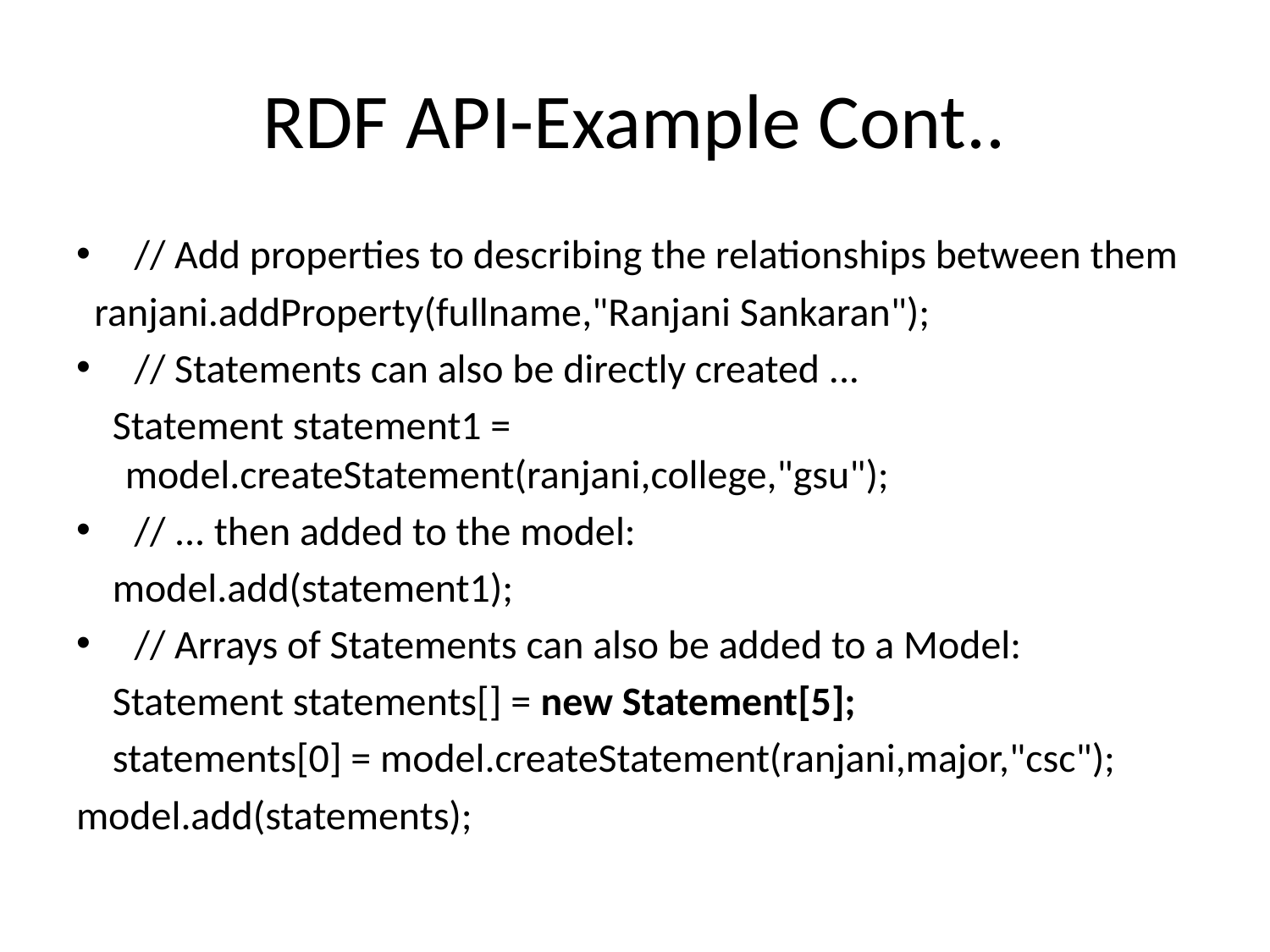

# RDF API-Example Cont..
 // Add properties to describing the relationships between them
  ranjani.addProperty(fullname,"Ranjani Sankaran");
 // Statements can also be directly created ...
    Statement statement1 = model.createStatement(ranjani,college,"gsu");
 // ... then added to the model:
    model.add(statement1);
 // Arrays of Statements can also be added to a Model:
    Statement statements[] = new Statement[5];
    statements[0] = model.createStatement(ranjani,major,"csc");
model.add(statements);